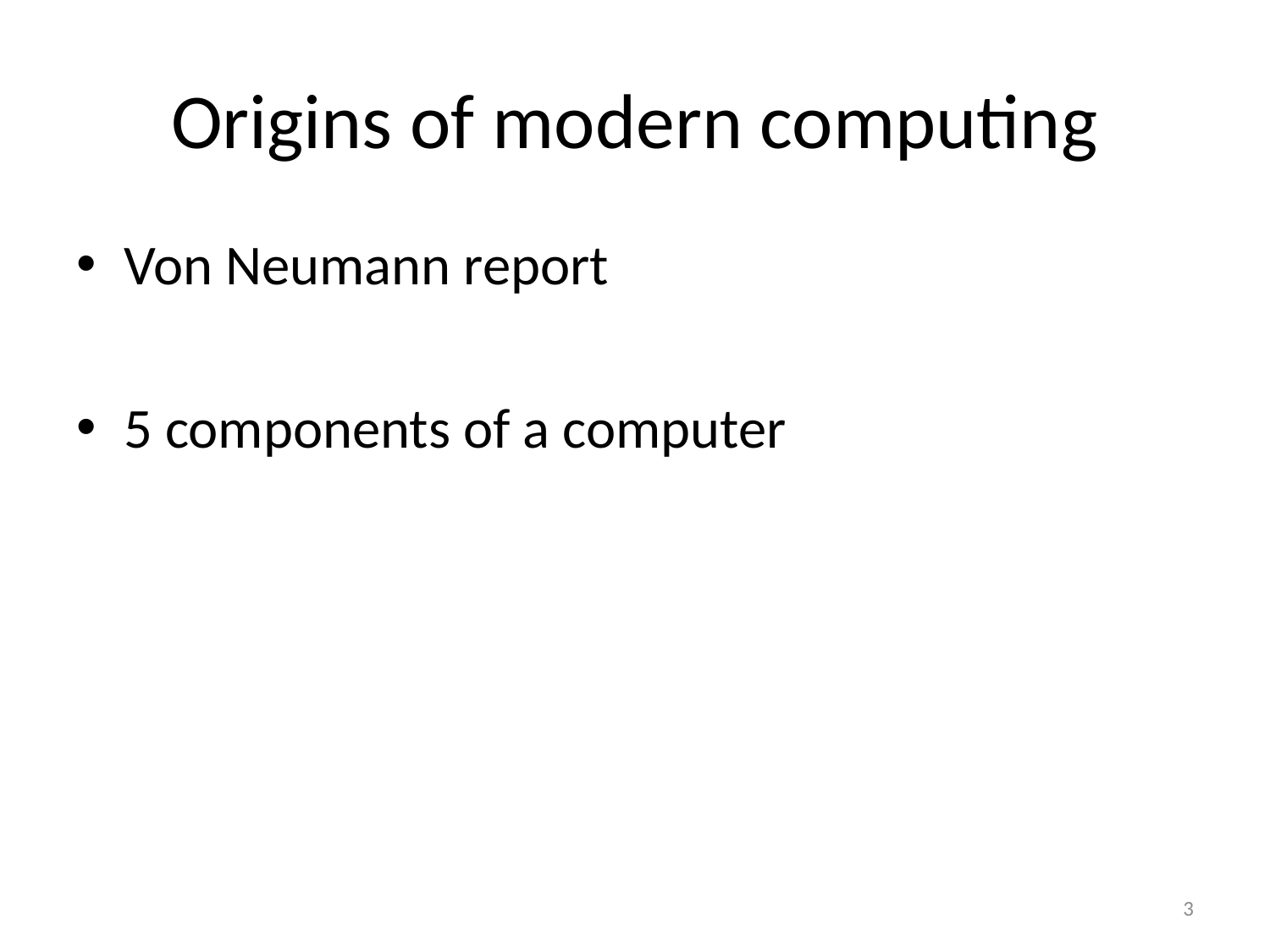

# Origins of modern computing
Von Neumann report

5 components of a computer

3